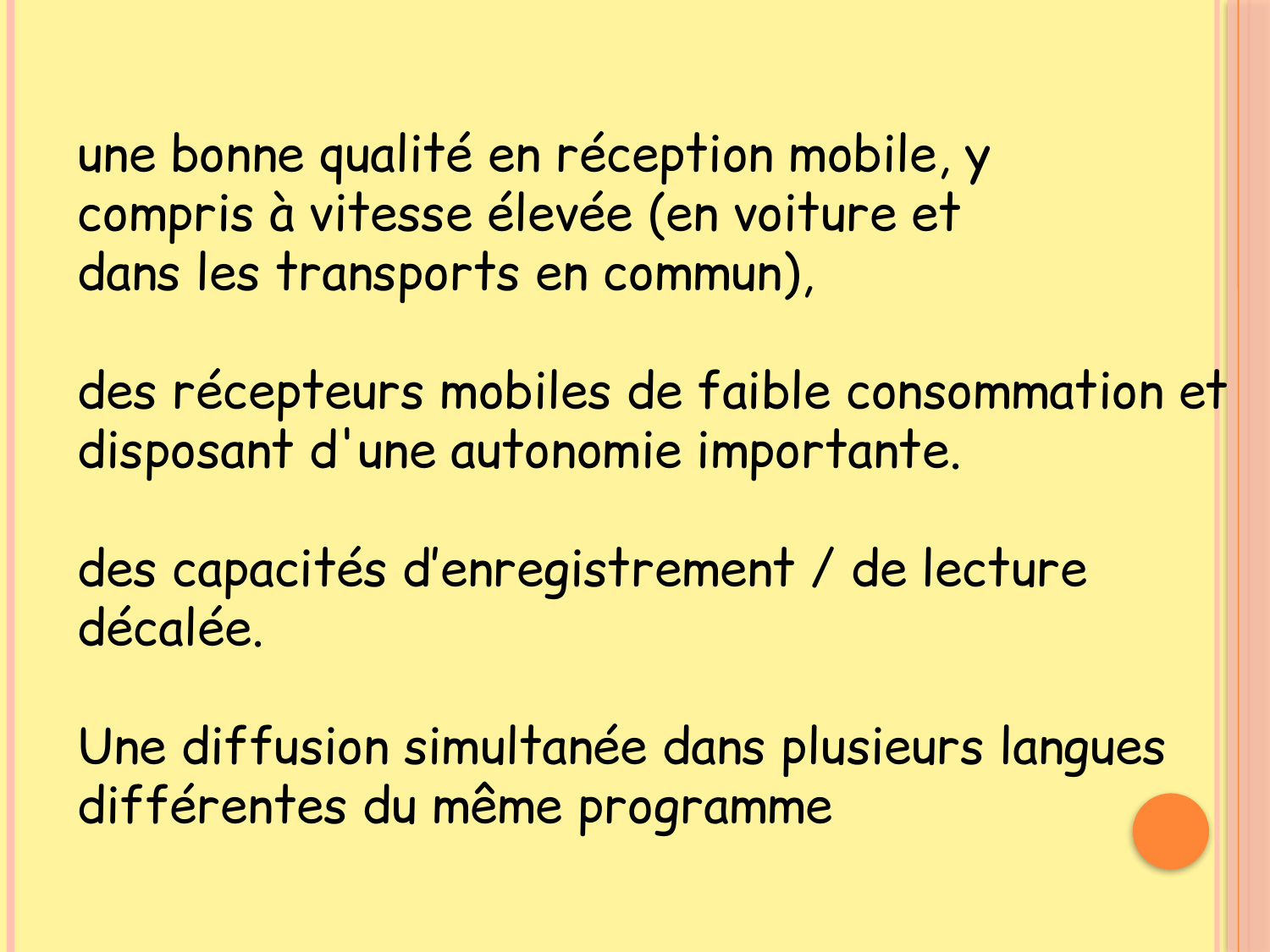

une bonne qualité en réception mobile, y
compris à vitesse élevée (en voiture et
dans les transports en commun),

des récepteurs mobiles de faible consommation et disposant d'une autonomie importante.

des capacités d’enregistrement / de lecture décalée.

Une diffusion simultanée dans plusieurs langues différentes du même programme